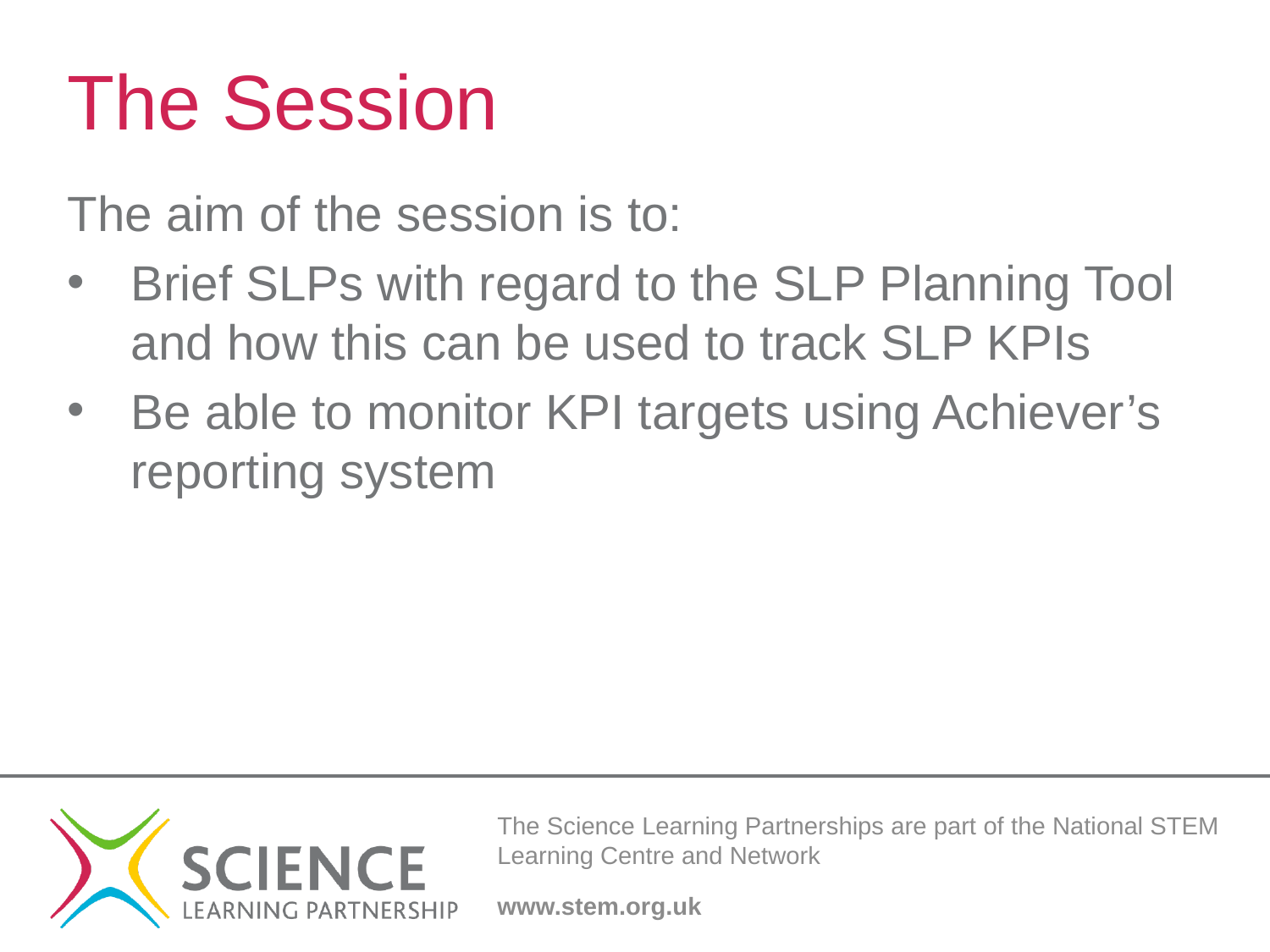

# The Session
The aim of the session is to:
Brief SLPs with regard to the SLP Planning Tool and how this can be used to track SLP KPIs
Be able to monitor KPI targets using Achiever’s reporting system